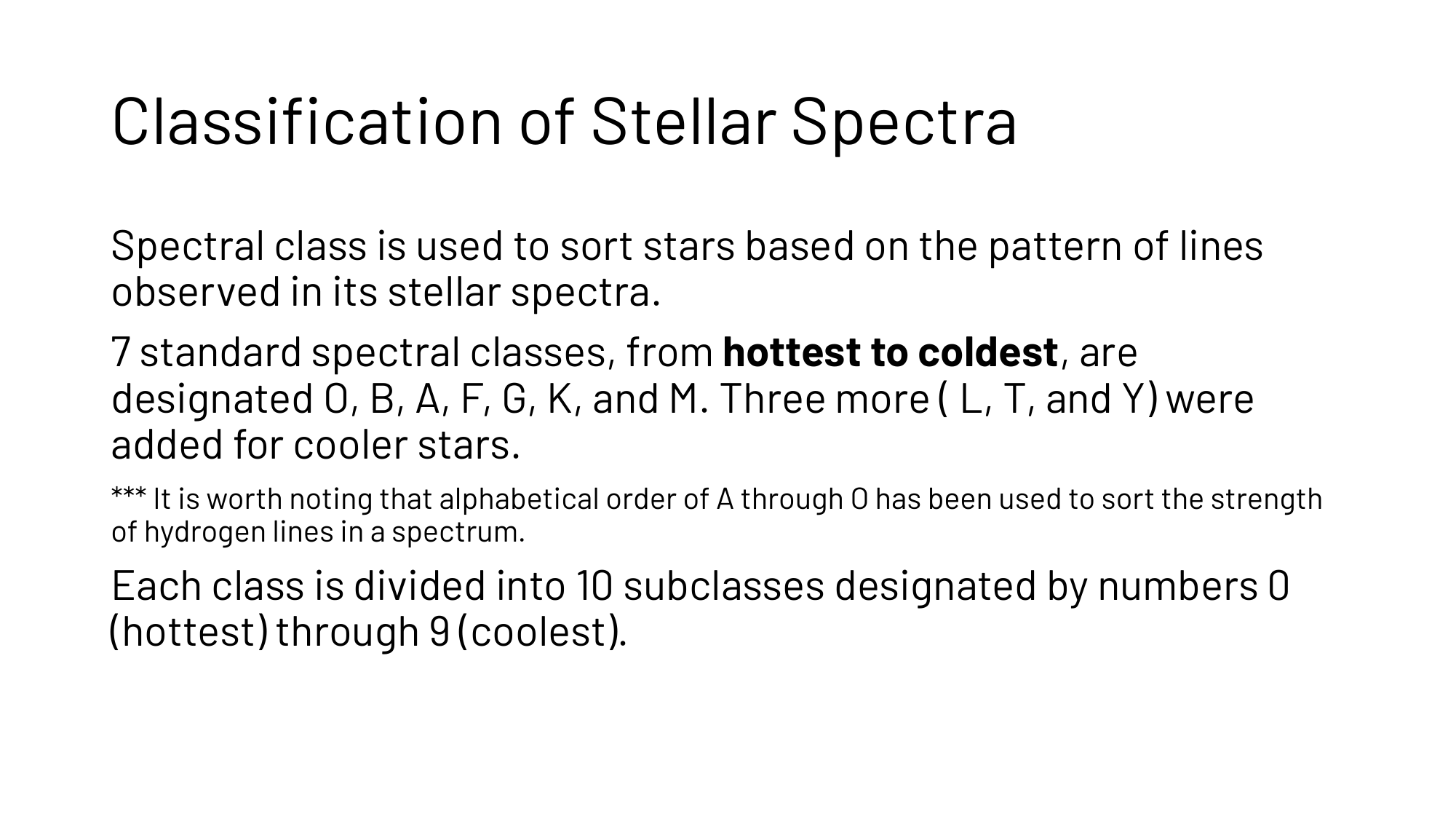

# Classification of Stellar Spectra
Spectral class is used to sort stars based on the pattern of lines observed in its stellar spectra.
7 standard spectral classes, from hottest to coldest, are designated O, B, A, F, G, K, and M. Three more ( L, T, and Y) were added for cooler stars.
*** It is worth noting that alphabetical order of A through O has been used to sort the strength of hydrogen lines in a spectrum.
Each class is divided into 10 subclasses designated by numbers 0 (hottest) through 9 (coolest).